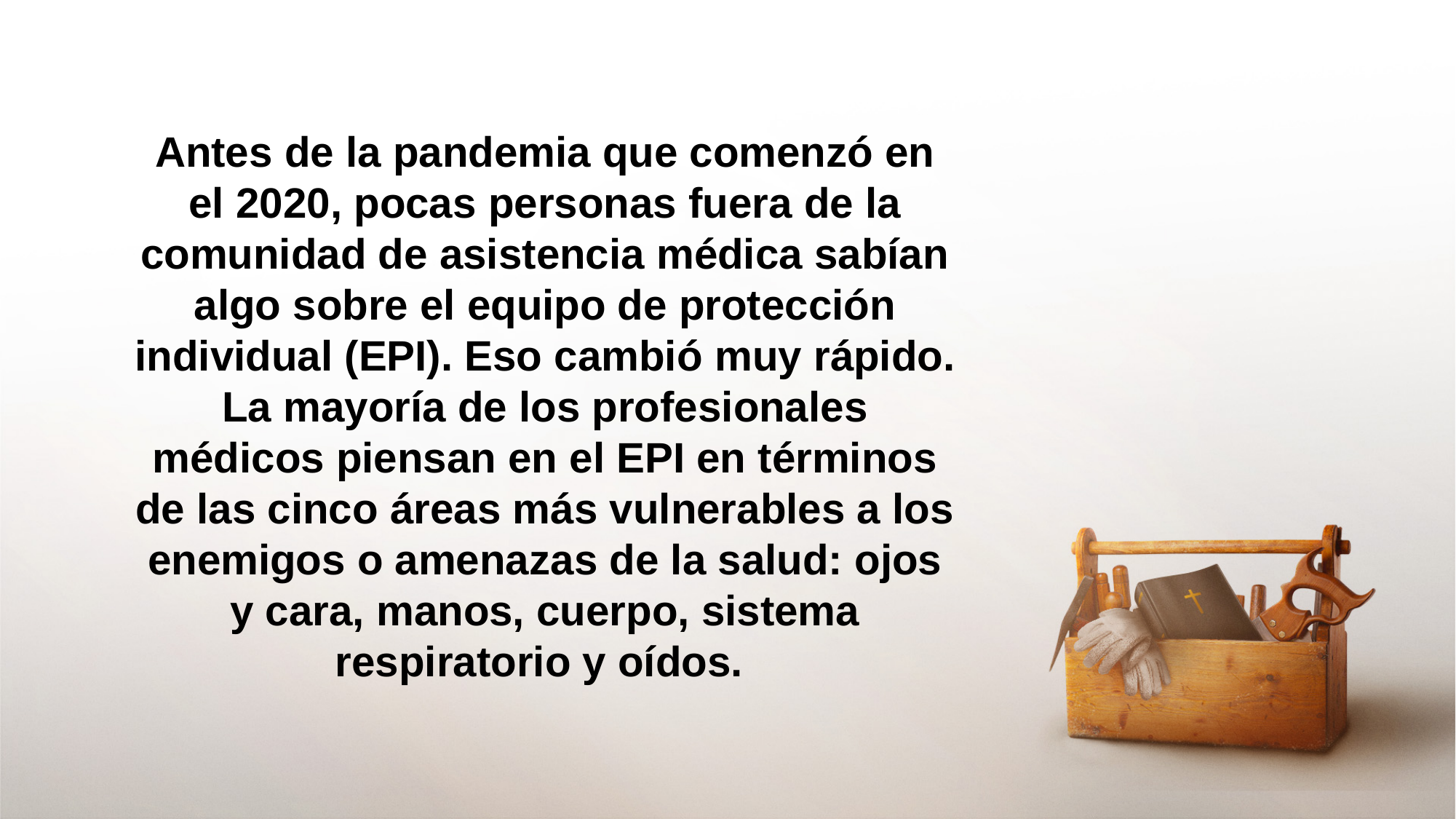

Antes de la pandemia que comenzó en el 2020, pocas personas fuera de la comunidad de asistencia médica sabían algo sobre el equipo de protección individual (EPI). Eso cambió muy rápido.
La mayoría de los profesionales médicos piensan en el EPI en términos de las cinco áreas más vulnerables a los enemigos o amenazas de la salud: ojos y cara, manos, cuerpo, sistema respiratorio y oídos.